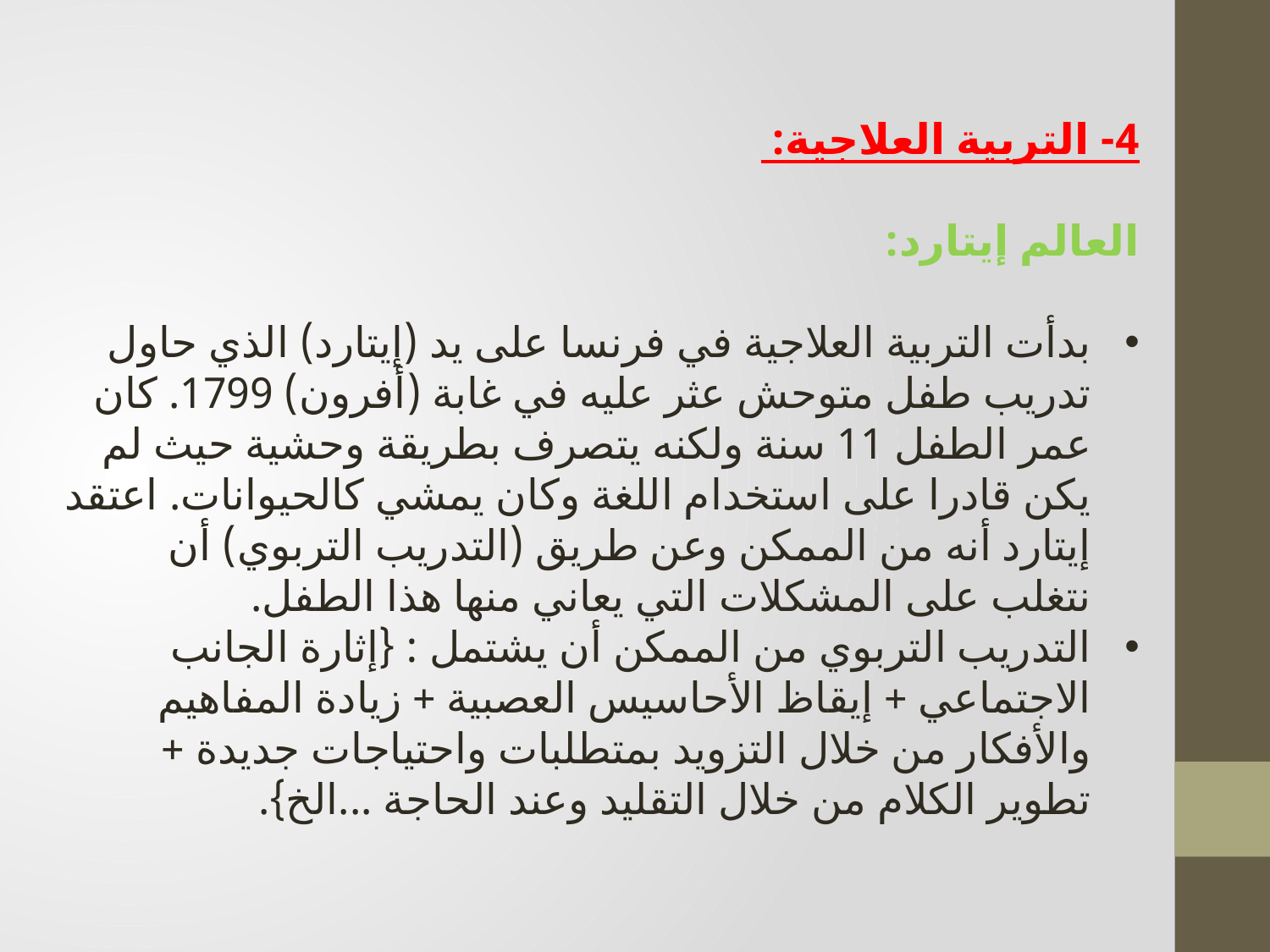

4- التربية العلاجية:

العالم إيتارد:

بدأت التربية العلاجية في فرنسا على يد (إيتارد) الذي حاول تدريب طفل متوحش عثر عليه في غابة (أفرون) 1799. كان عمر الطفل 11 سنة ولكنه يتصرف بطريقة وحشية حيث لم يكن قادرا على استخدام اللغة وكان يمشي كالحيوانات. اعتقد إيتارد أنه من الممكن وعن طريق (التدريب التربوي) أن نتغلب على المشكلات التي يعاني منها هذا الطفل.
التدريب التربوي من الممكن أن يشتمل : {إثارة الجانب الاجتماعي + إيقاظ الأحاسيس العصبية + زيادة المفاهيم والأفكار من خلال التزويد بمتطلبات واحتياجات جديدة + تطوير الكلام من خلال التقليد وعند الحاجة ...الخ}.